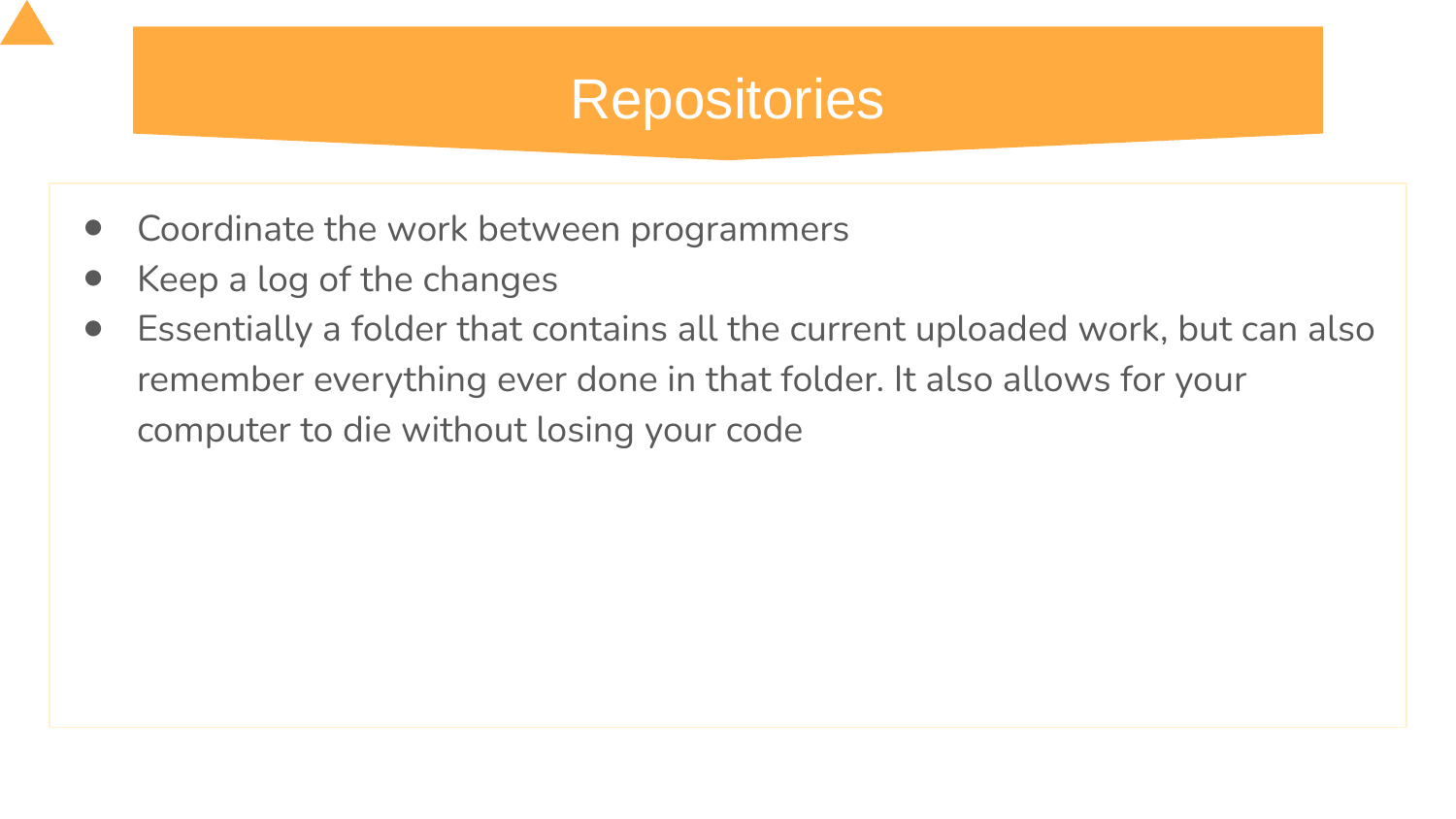

# Repositories
Coordinate the work between programmers
Keep a log of the changes
Essentially a folder that contains all the current uploaded work, but can also remember everything ever done in that folder. It also allows for your computer to die without losing your code